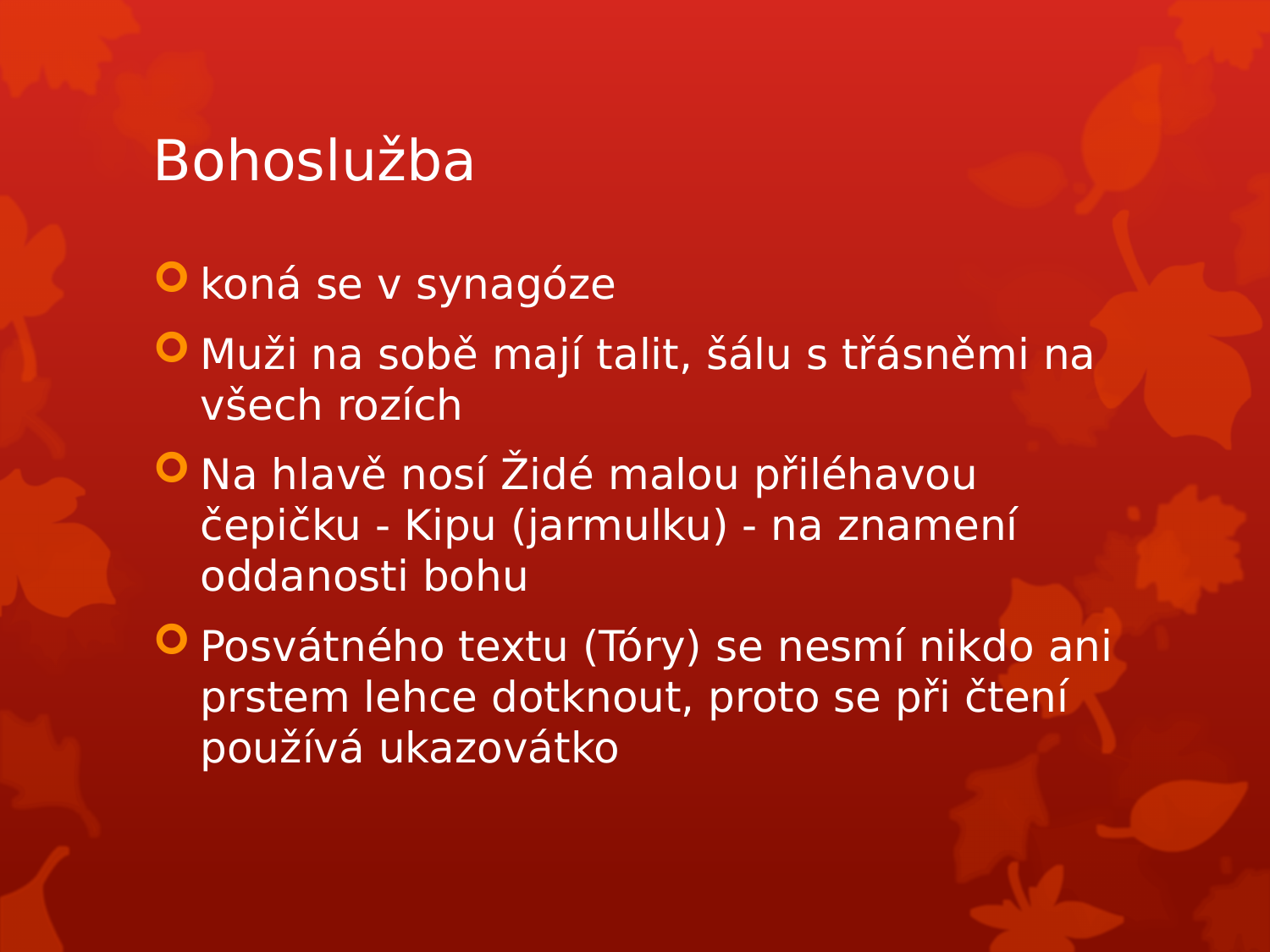

# Bohoslužba
koná se v synagóze
Muži na sobě mají talit, šálu s třásněmi na všech rozích
Na hlavě nosí Židé malou přiléhavou čepičku - Kipu (jarmulku) - na znamení oddanosti bohu
Posvátného textu (Tóry) se nesmí nikdo ani prstem lehce dotknout, proto se při čtení používá ukazovátko